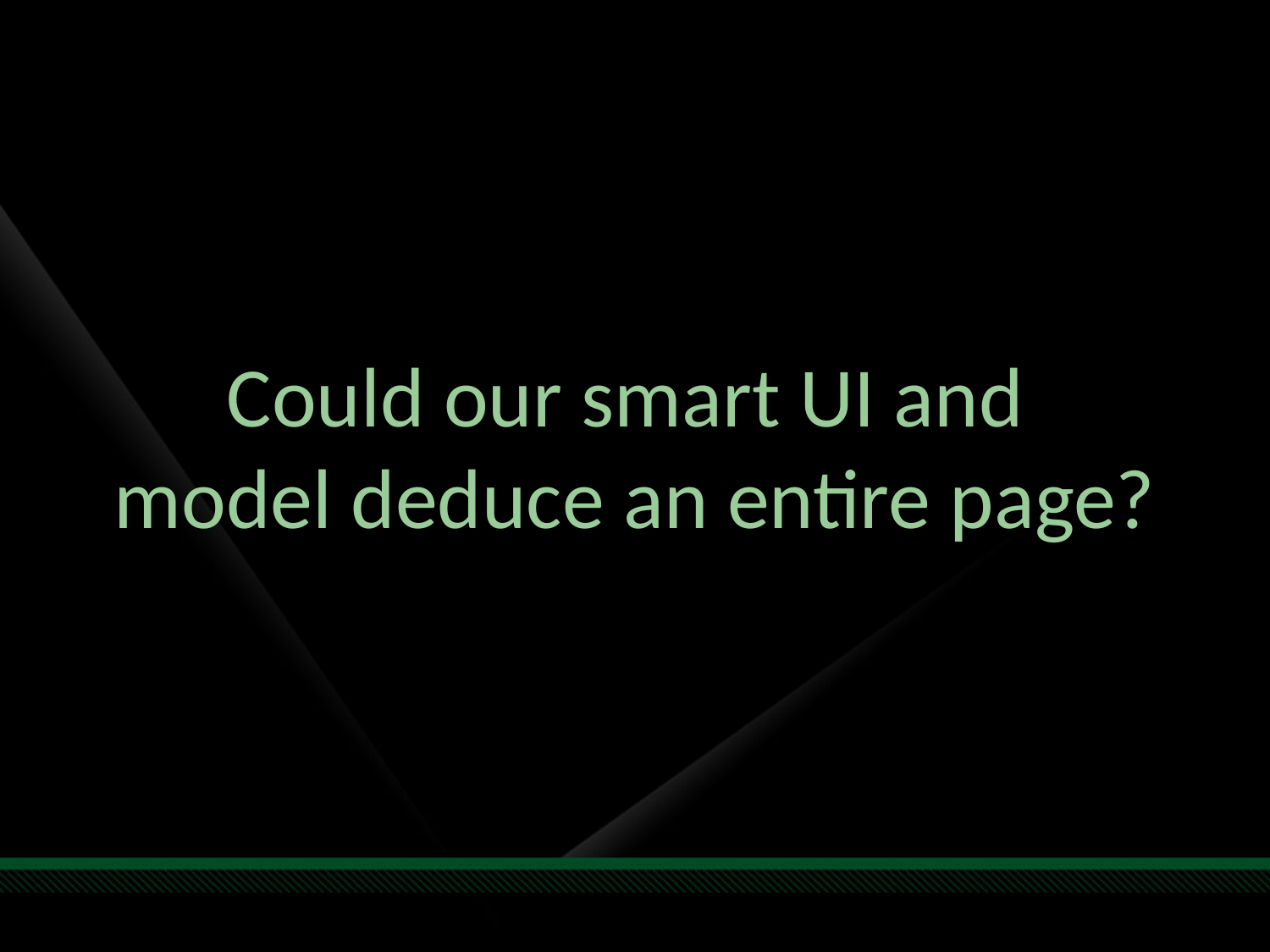

Could our smart UI and
model deduce an entire page?